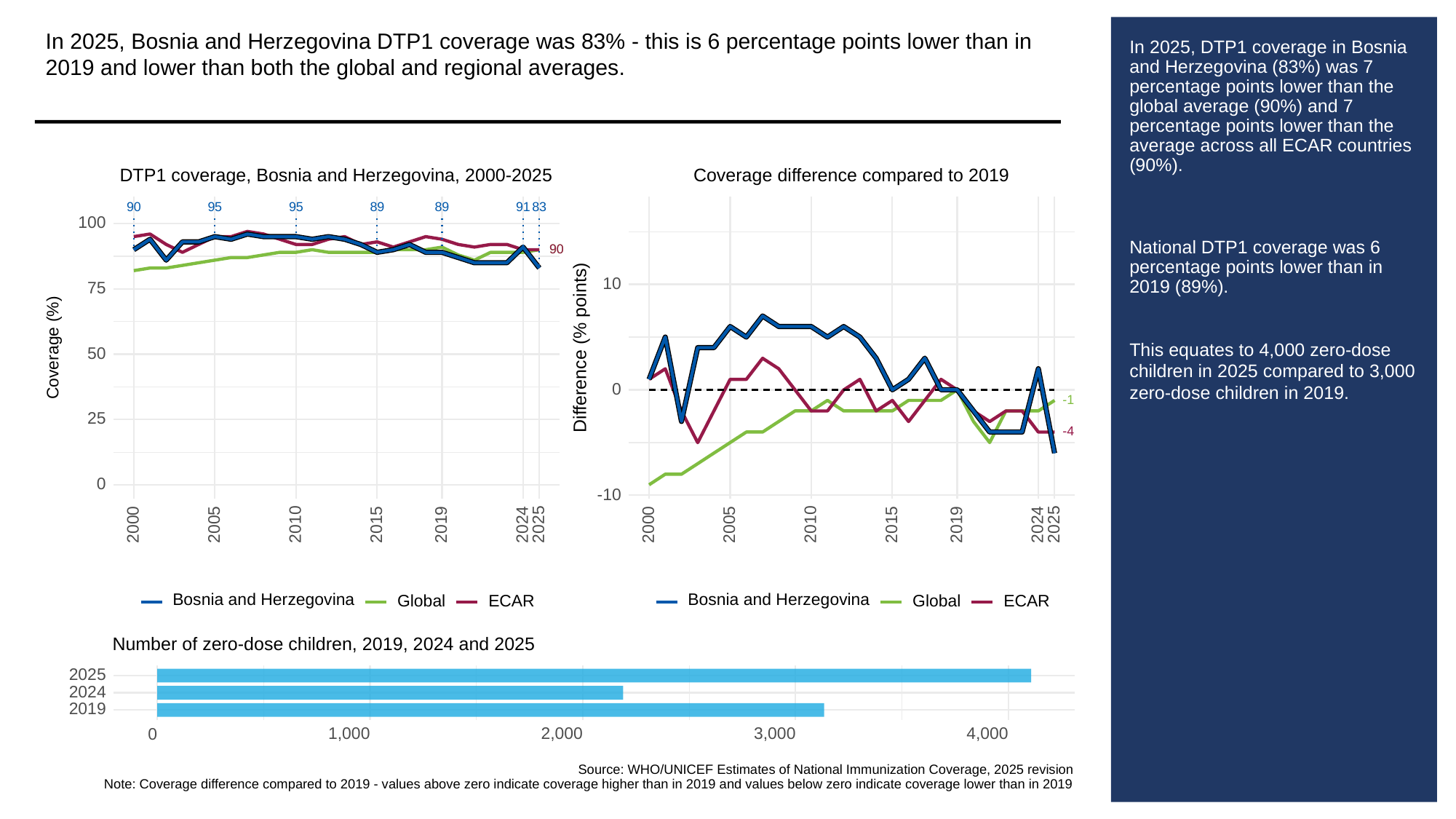

In 2025, Bosnia and Herzegovina DTP1 coverage was 83% - this is 6 percentage points lower than in 2019 and lower than both the global and regional averages.
# In 2025, DTP1 coverage in Bosnia and Herzegovina (83%) was 7 percentage points lower than the global average (90%) and 7 percentage points lower than the average across all ECAR countries (90%).

National DTP1 coverage was 6 percentage points lower than in 2019 (89%).

This equates to 4,000 zero-dose children in 2025 compared to 3,000 zero-dose children in 2019.

Coverage difference compared to 2019
DTP1 coverage, Bosnia and Herzegovina, 2000-2025

83
90
95
95
89
89
91
100

90
90

10
75

Difference (% points)
Coverage (%)
50

0

-1
25

-4

0

-10

2000
2005
2010
2015
2019
2024
2025
2000
2005
2010
2015
2019
2024
2025
Bosnia and Herzegovina
Bosnia and Herzegovina
Global
ECAR
Global
ECAR

Number of zero-dose children, 2019, 2024 and 2025

2025

2024

2019

1,000
2,000
3,000
4,000
0
Source: WHO/UNICEF Estimates of National Immunization Coverage, 2025 revision
Note: Coverage difference compared to 2019 - values above zero indicate coverage higher than in 2019 and values below zero indicate coverage lower than in 2019